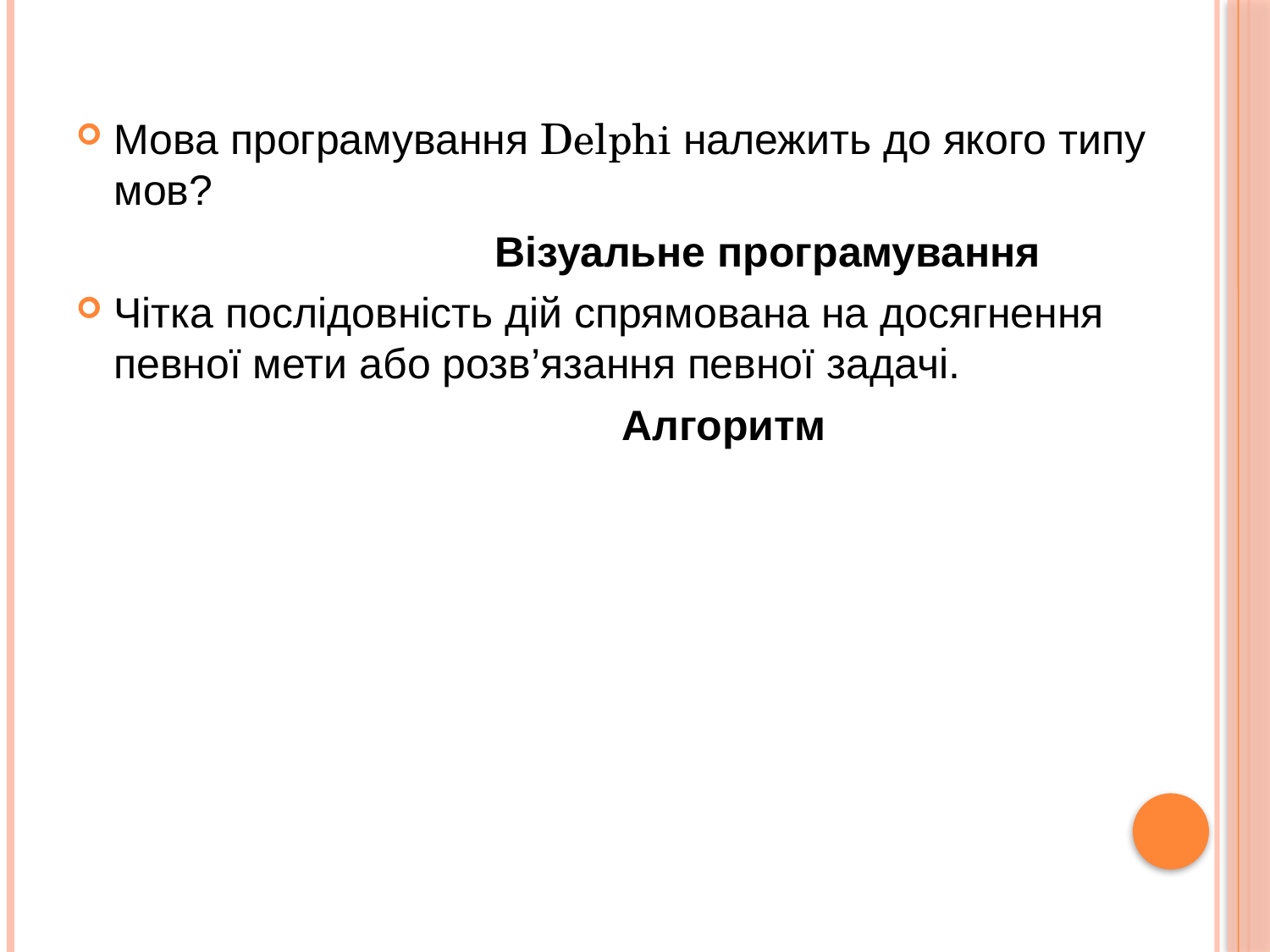

Мова програмування Delphi належить до якого типу мов?
				Візуальне програмування
Чітка послідовність дій спрямована на досягнення певної мети або розв’язання певної задачі.
					Алгоритм